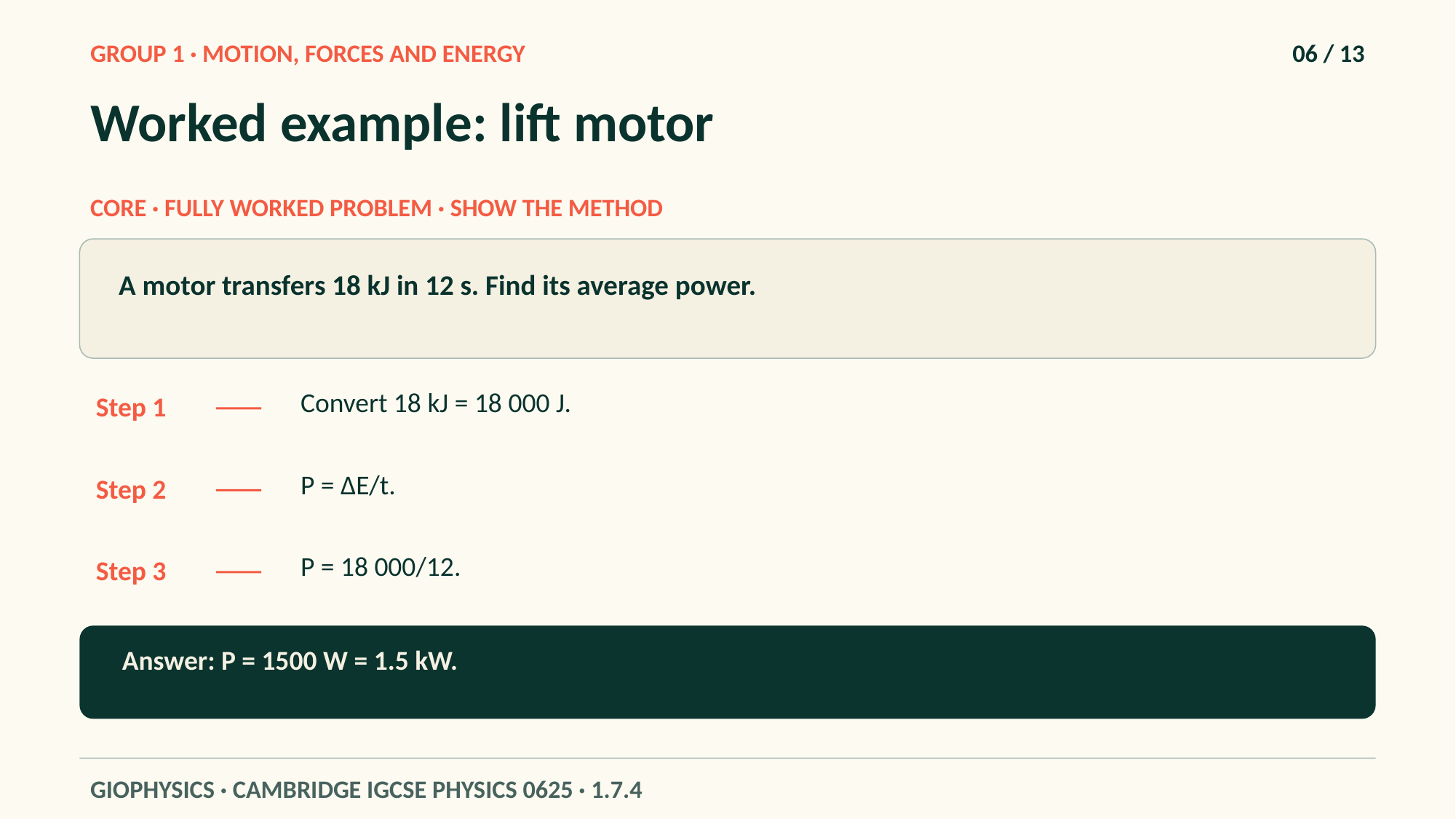

GROUP 1 · MOTION, FORCES AND ENERGY
06 / 13
Worked example: lift motor
CORE · FULLY WORKED PROBLEM · SHOW THE METHOD

A motor transfers 18 kJ in 12 s. Find its average power.
Convert 18 kJ = 18 000 J.
Step 1

P = ΔE/t.
Step 2

P = 18 000/12.
Step 3

Answer: P = 1500 W = 1.5 kW.

GIOPHYSICS · CAMBRIDGE IGCSE PHYSICS 0625 · 1.7.4